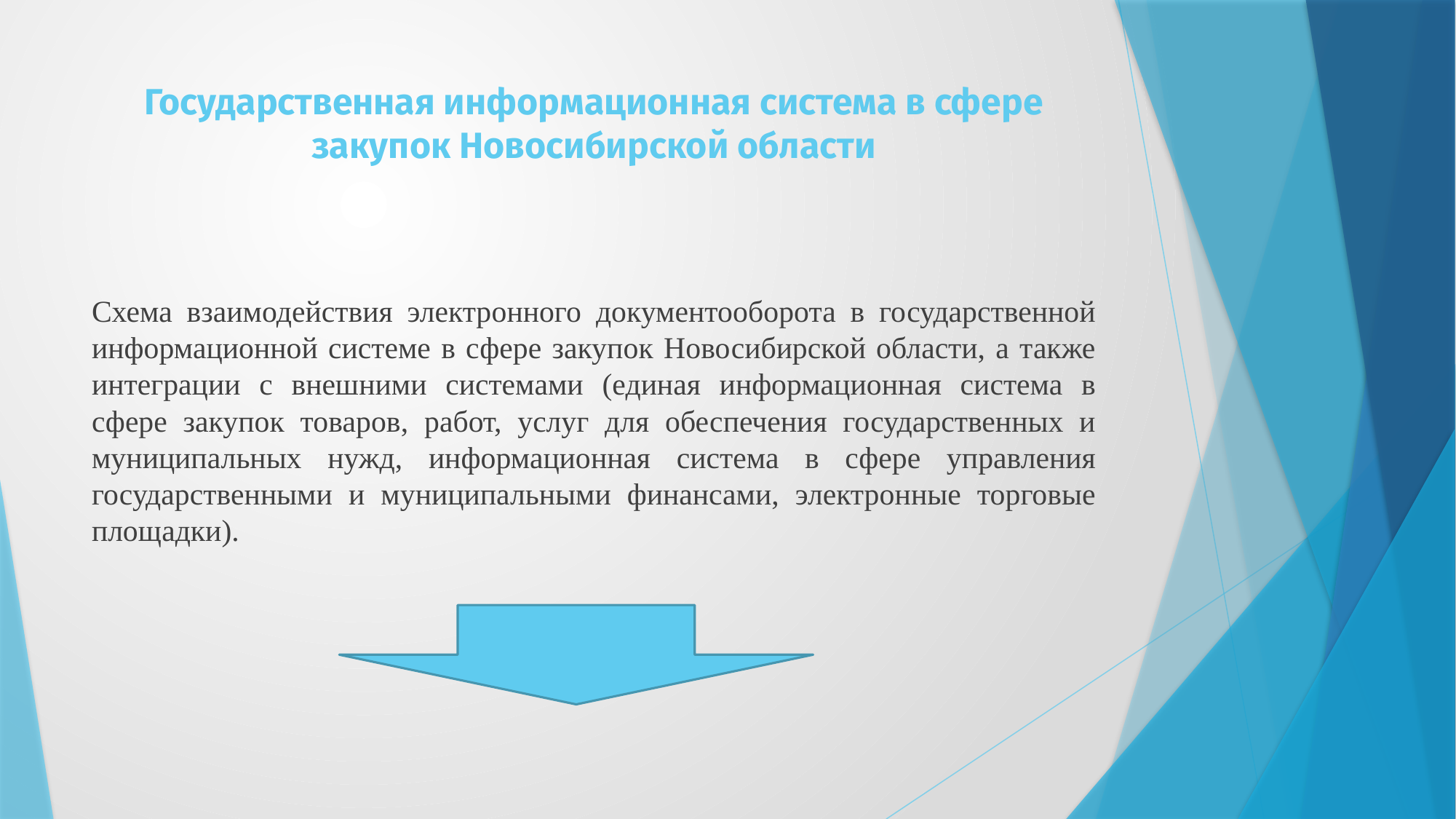

# Государственная информационная система в сфере закупок Новосибирской области
Схема взаимодействия электронного документооборота в государственной информационной системе в сфере закупок Новосибирской области, а также интеграции с внешними системами (единая информационная система в сфере закупок товаров, работ, услуг для обеспечения государственных и муниципальных нужд, информационная система в сфере управления государственными и муниципальными финансами, электронные торговые площадки).